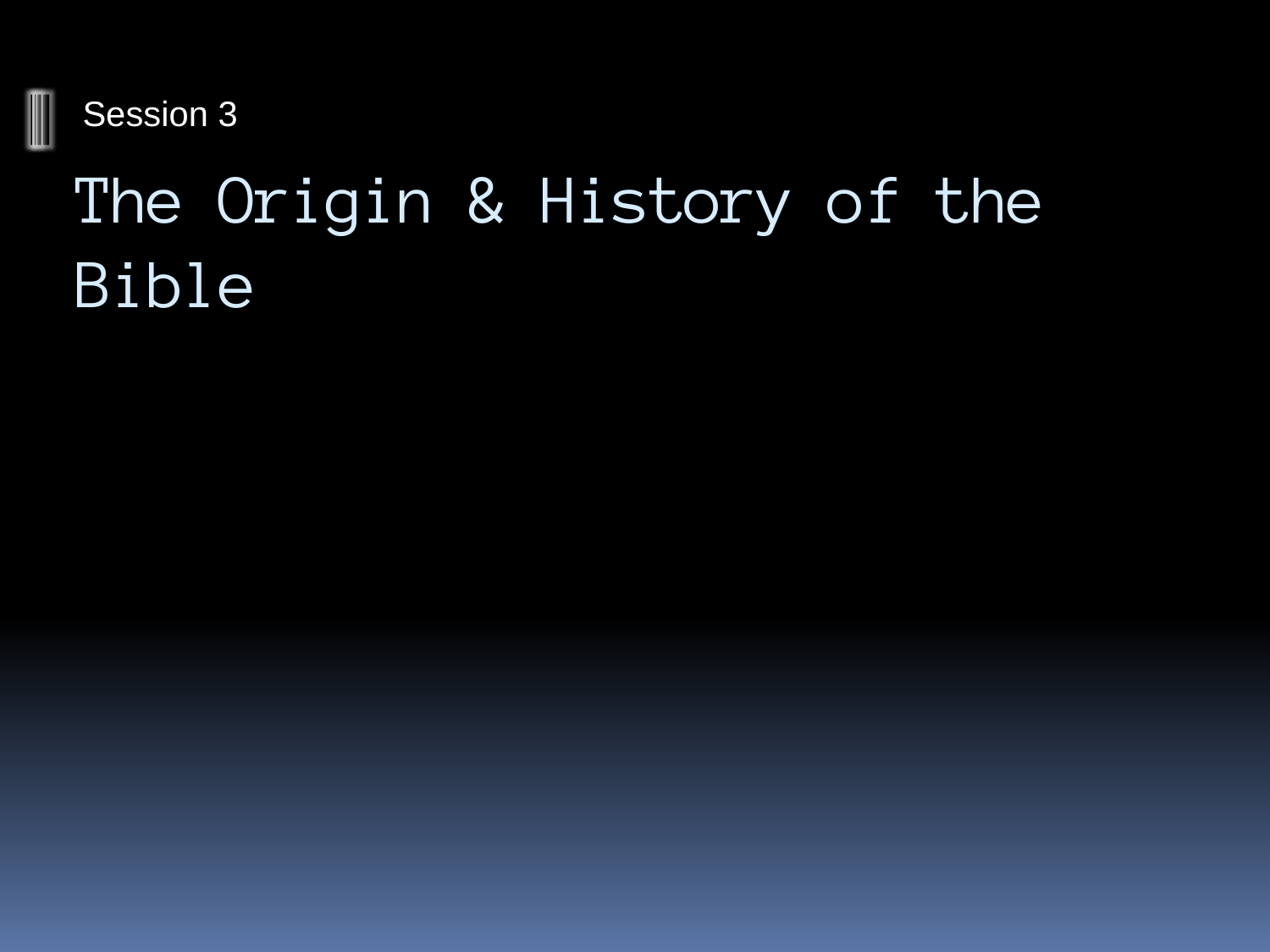

Session 3
# The Origin & History of the Bible